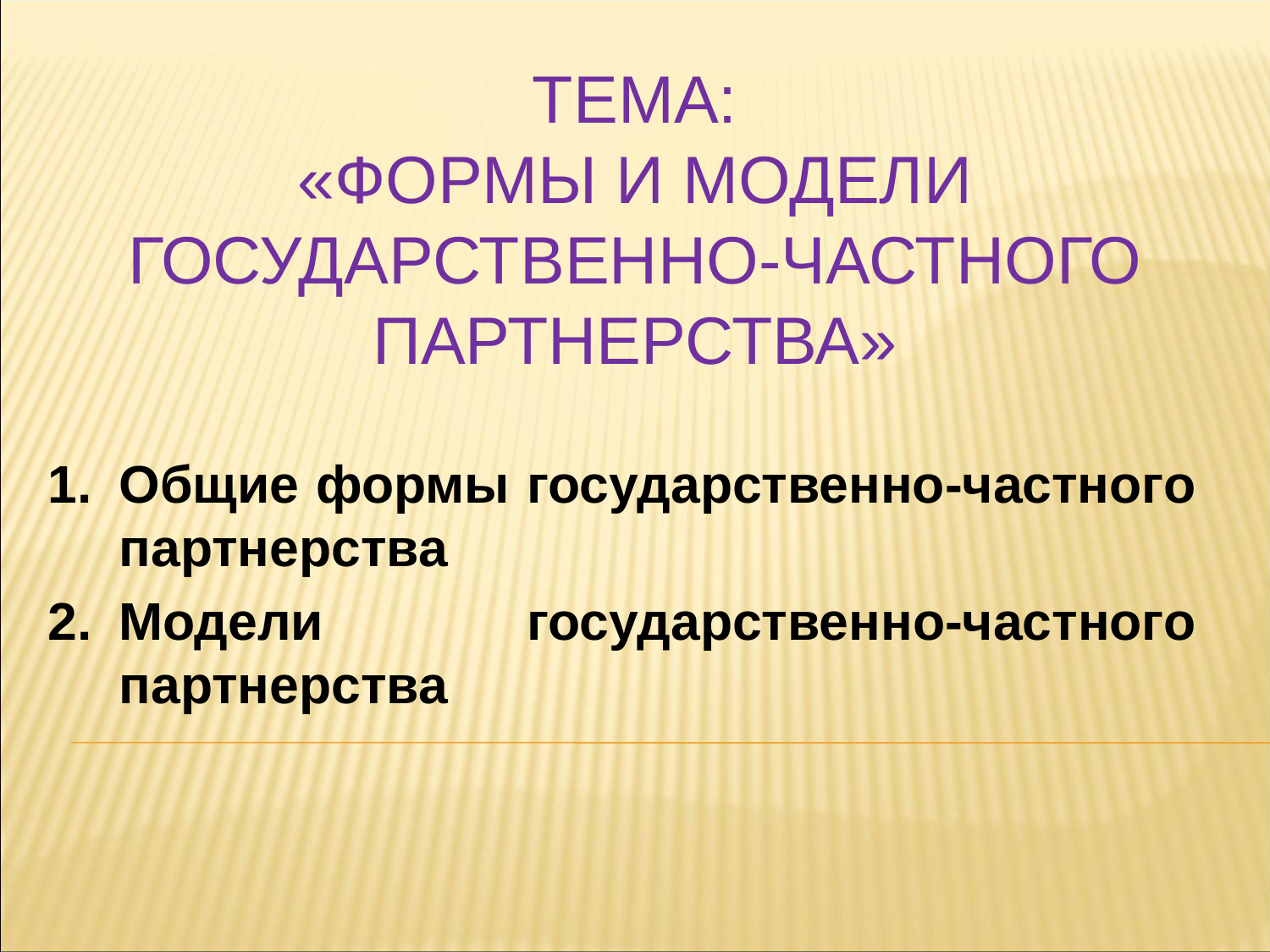

# ТЕМА: «ФОРМЫ И МОДЕЛИ ГОСУДАРСТВЕННО-ЧАСТНОГО ПАРТНЕРСТВА»
Общие формы государственно-частного партнерства
Модели государственно-частного партнерства